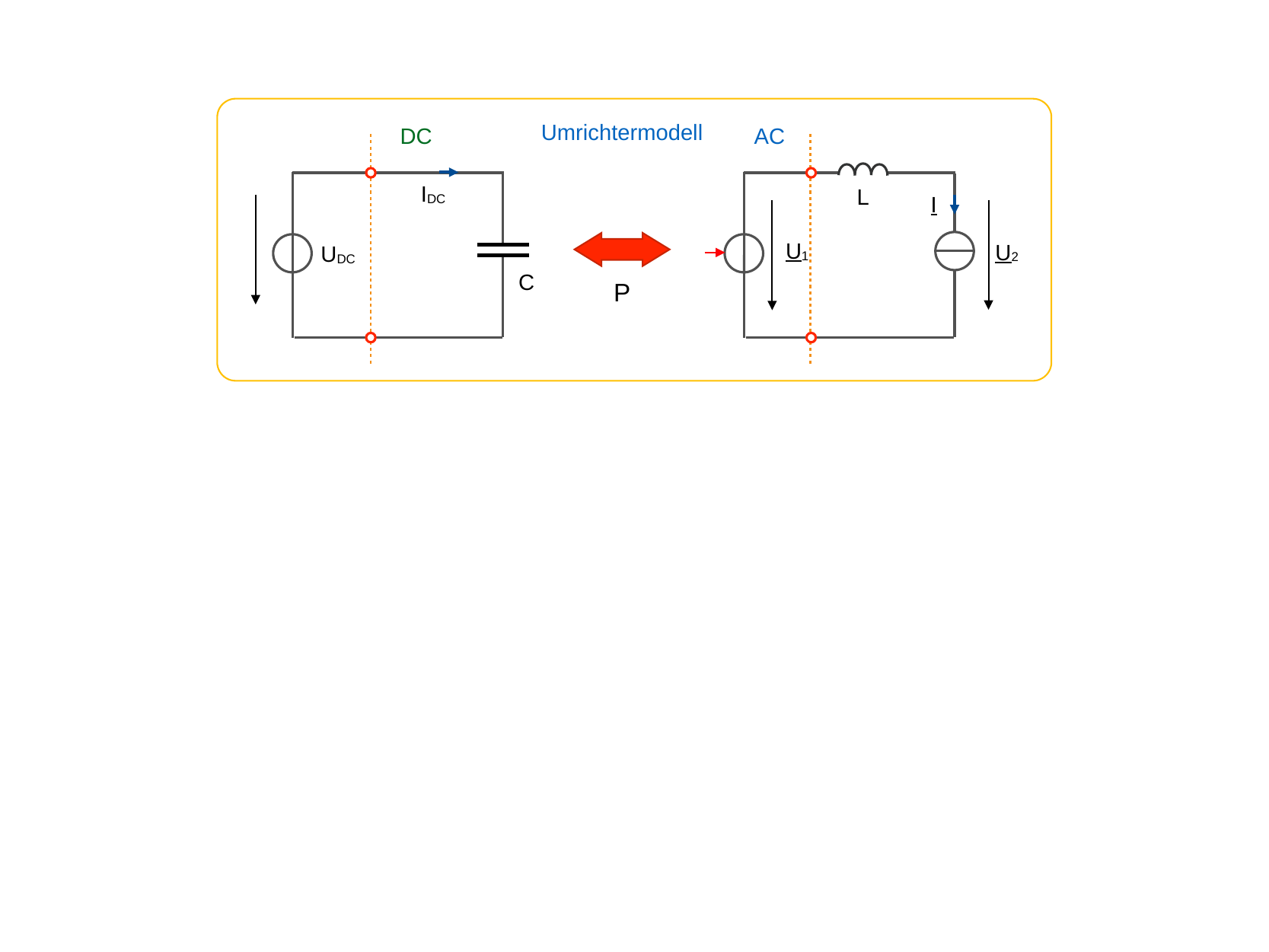

Umrichtermodell
DC
AC

IDC
L
I

U1

U2

UDC

C
P